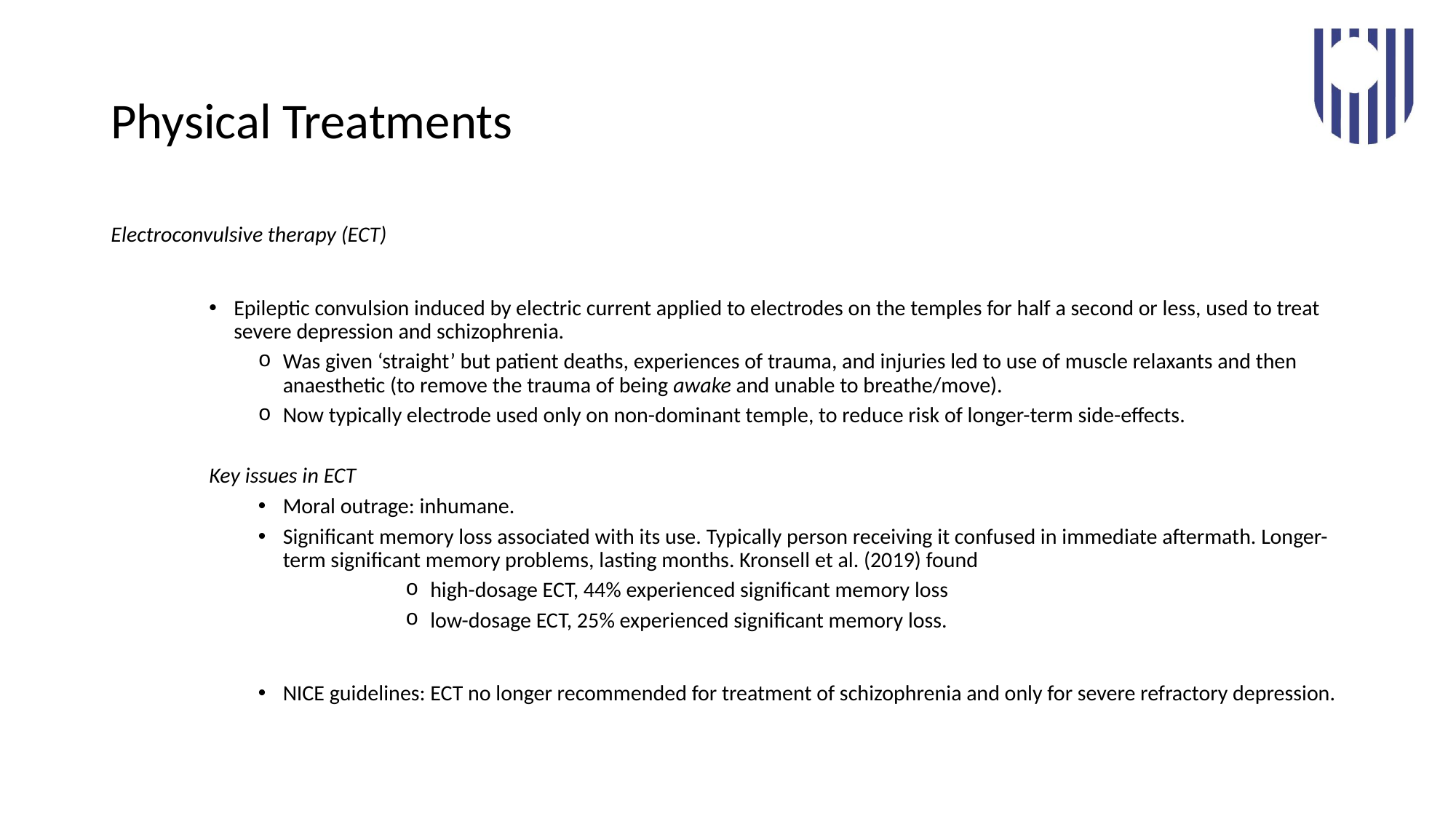

# Physical Treatments
Electroconvulsive therapy (ECT)

Epileptic convulsion induced by electric current applied to electrodes on the temples for half a second or less, used to treat severe depression and schizophrenia.
Was given ‘straight’ but patient deaths, experiences of trauma, and injuries led to use of muscle relaxants and then anaesthetic (to remove the trauma of being awake and unable to breathe/move).
Now typically electrode used only on non-dominant temple, to reduce risk of longer-term side-effects.

Key issues in ECT
Moral outrage: inhumane.
Significant memory loss associated with its use. Typically person receiving it confused in immediate aftermath. Longer-term significant memory problems, lasting months. Kronsell et al. (2019) found
high-dosage ECT, 44% experienced significant memory loss
low-dosage ECT, 25% experienced significant memory loss.

NICE guidelines: ECT no longer recommended for treatment of schizophrenia and only for severe refractory depression.